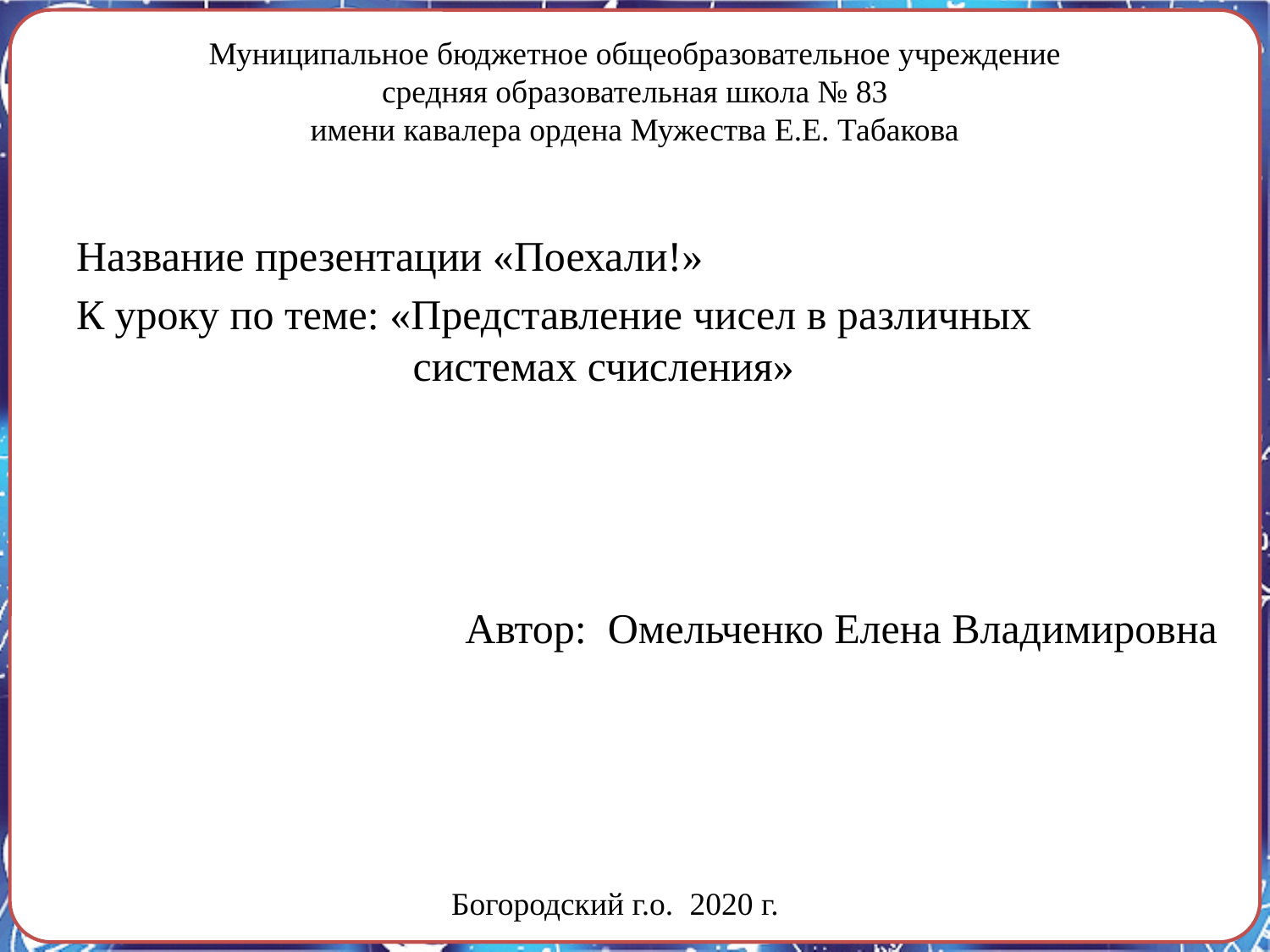

# Муниципальное бюджетное общеобразовательное учреждение средняя образовательная школа № 83 имени кавалера ордена Мужества Е.Е. Табакова
Название презентации «Поехали!»
К уроку по теме: «Представление чисел в различных системах счисления»
Автор:  Омельченко Елена Владимировна
Богородский г.о.  2020 г.